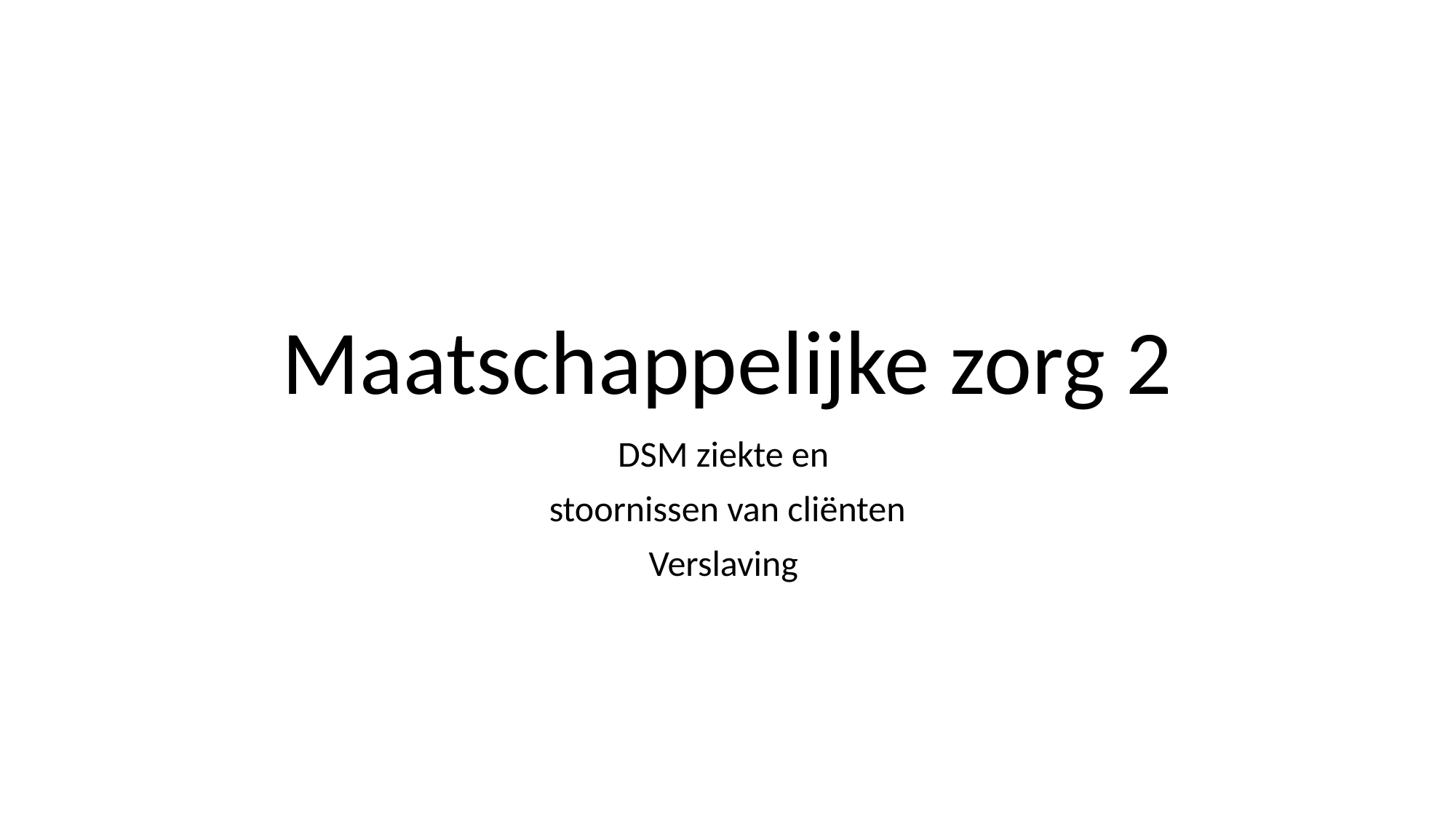

# Maatschappelijke zorg 2
DSM ziekte en
stoornissen van cliënten
Verslaving